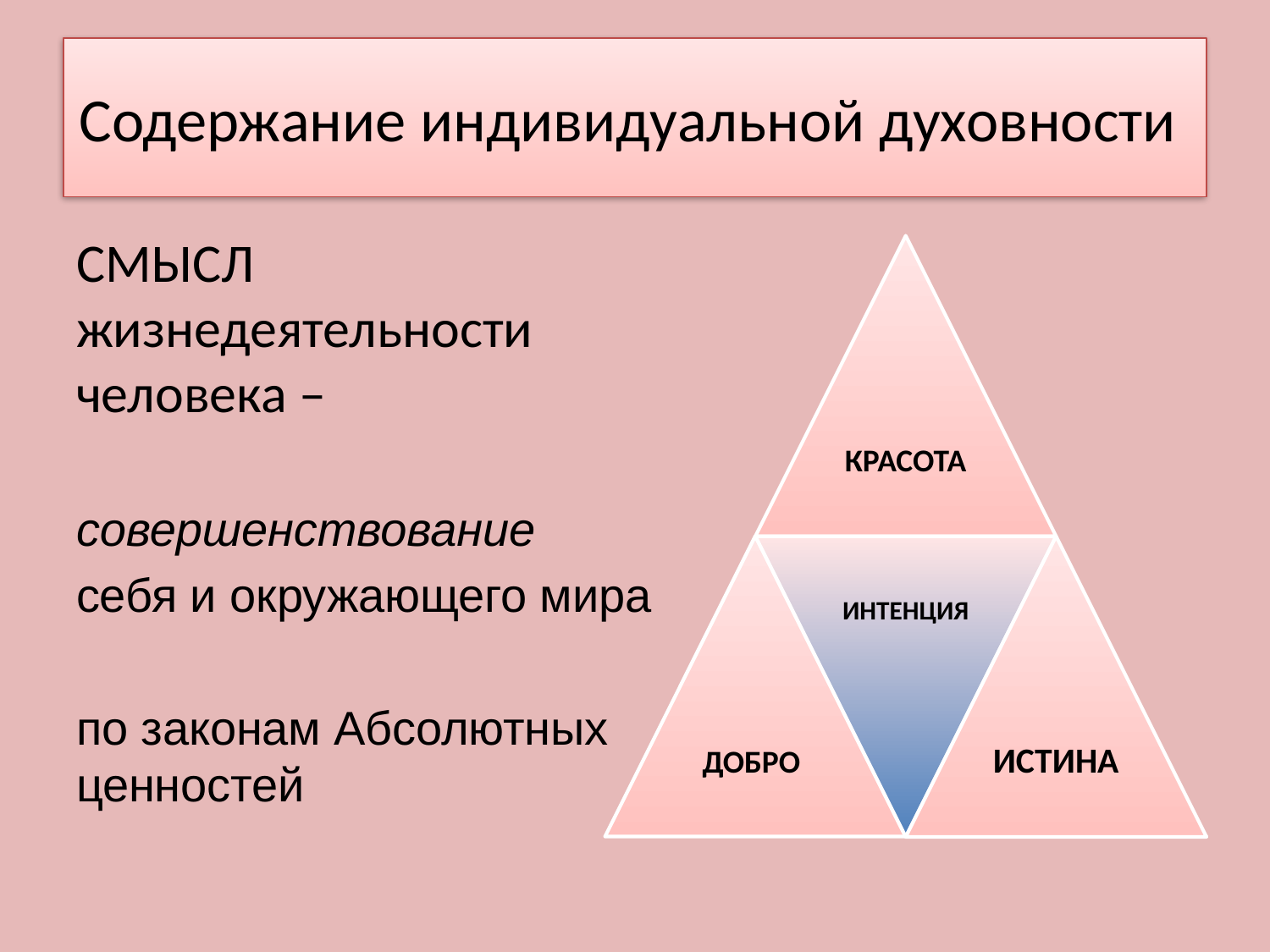

# Содержание индивидуальной духовности
СМЫСЛ жизнедеятельности человека –

совершенствование
себя и окружающего мира

по законам Абсолютных ценностей

КРАСОТА
ДОБРО
ИНТЕНЦИЯ
ИСТИНА